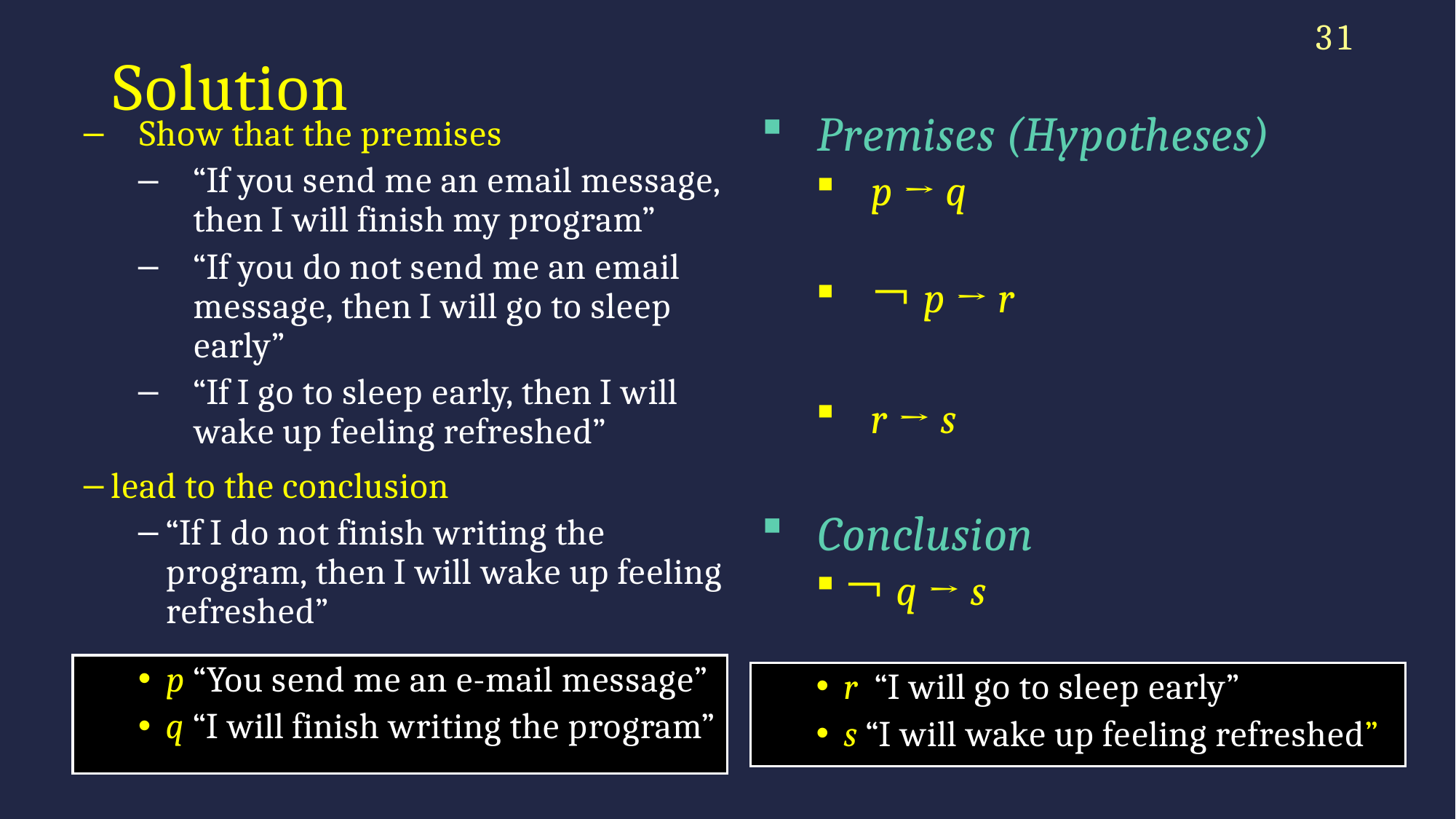

31
# Solution
Premises (Hypotheses)
p → q

￢p → r

r → s

Conclusion
￢q → s

Show that the premises
“If you send me an email message, then I will finish my program”
“If you do not send me an email message, then I will go to sleep early”
“If I go to sleep early, then I will wake up feeling refreshed”
lead to the conclusion
“If I do not finish writing the program, then I will wake up feeling refreshed”
p “You send me an e-mail message”
q “I will finish writing the program”
r  “I will go to sleep early”
s “I will wake up feeling refreshed”